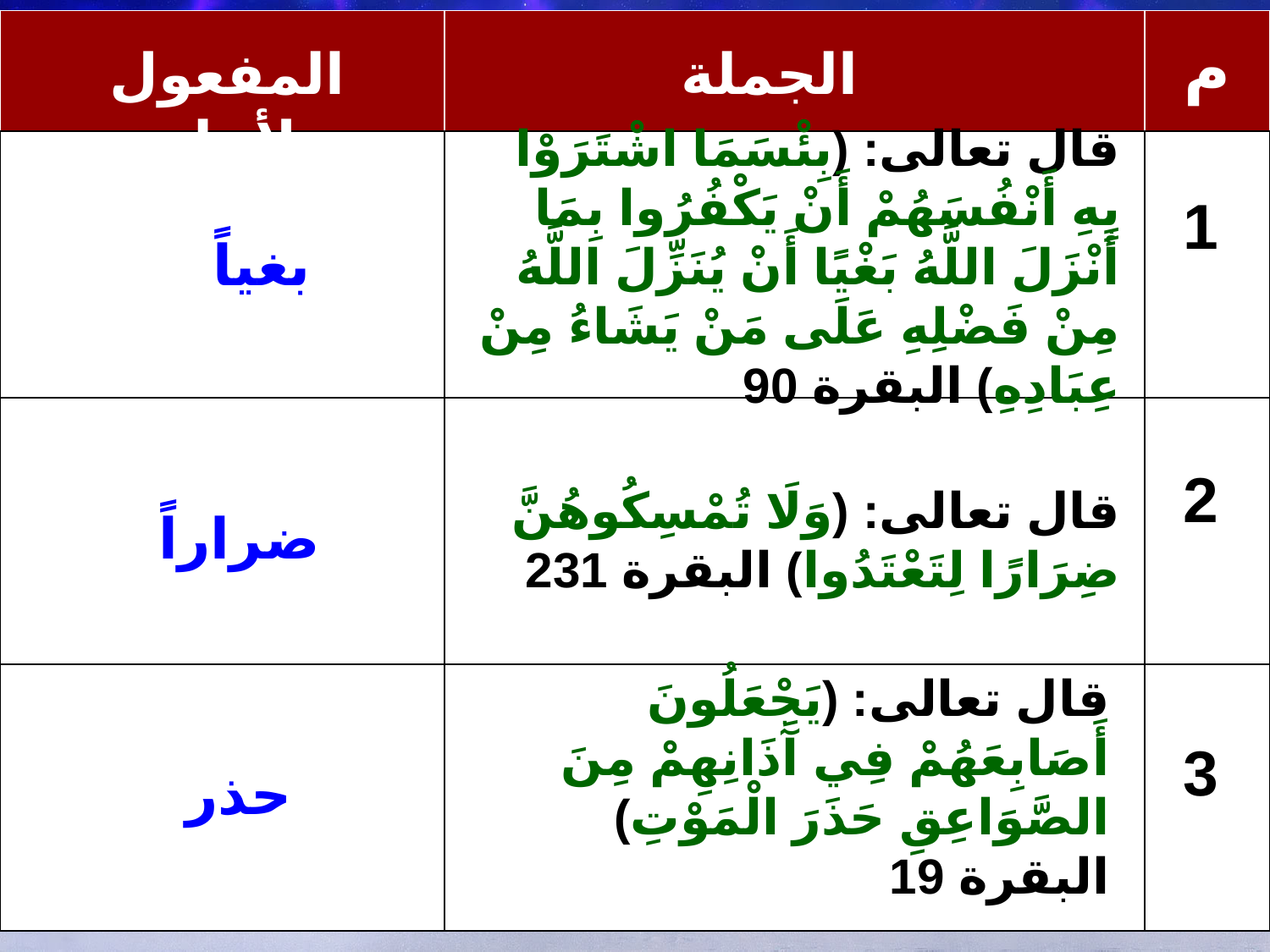

|  |  |  |
| --- | --- | --- |
|  |  |  |
|  |  |  |
|  |  |  |
م
المفعول لأجله
الجملة
قال تعالى: (بِئْسَمَا اشْتَرَوْا بِهِ أَنْفُسَهُمْ أَنْ يَكْفُرُوا بِمَا أَنْزَلَ اللَّهُ بَغْيًا أَنْ يُنَزِّلَ اللَّهُ مِنْ فَضْلِهِ عَلَى مَنْ يَشَاءُ مِنْ عِبَادِهِ) البقرة 90
1
بغياً
2
قال تعالى: (وَلَا تُمْسِكُوهُنَّ ضِرَارًا لِتَعْتَدُوا) البقرة 231
ضراراً
قال تعالى: (يَجْعَلُونَ أَصَابِعَهُمْ فِي آَذَانِهِمْ مِنَ الصَّوَاعِقِ حَذَرَ الْمَوْتِ) البقرة 19
3
حذر